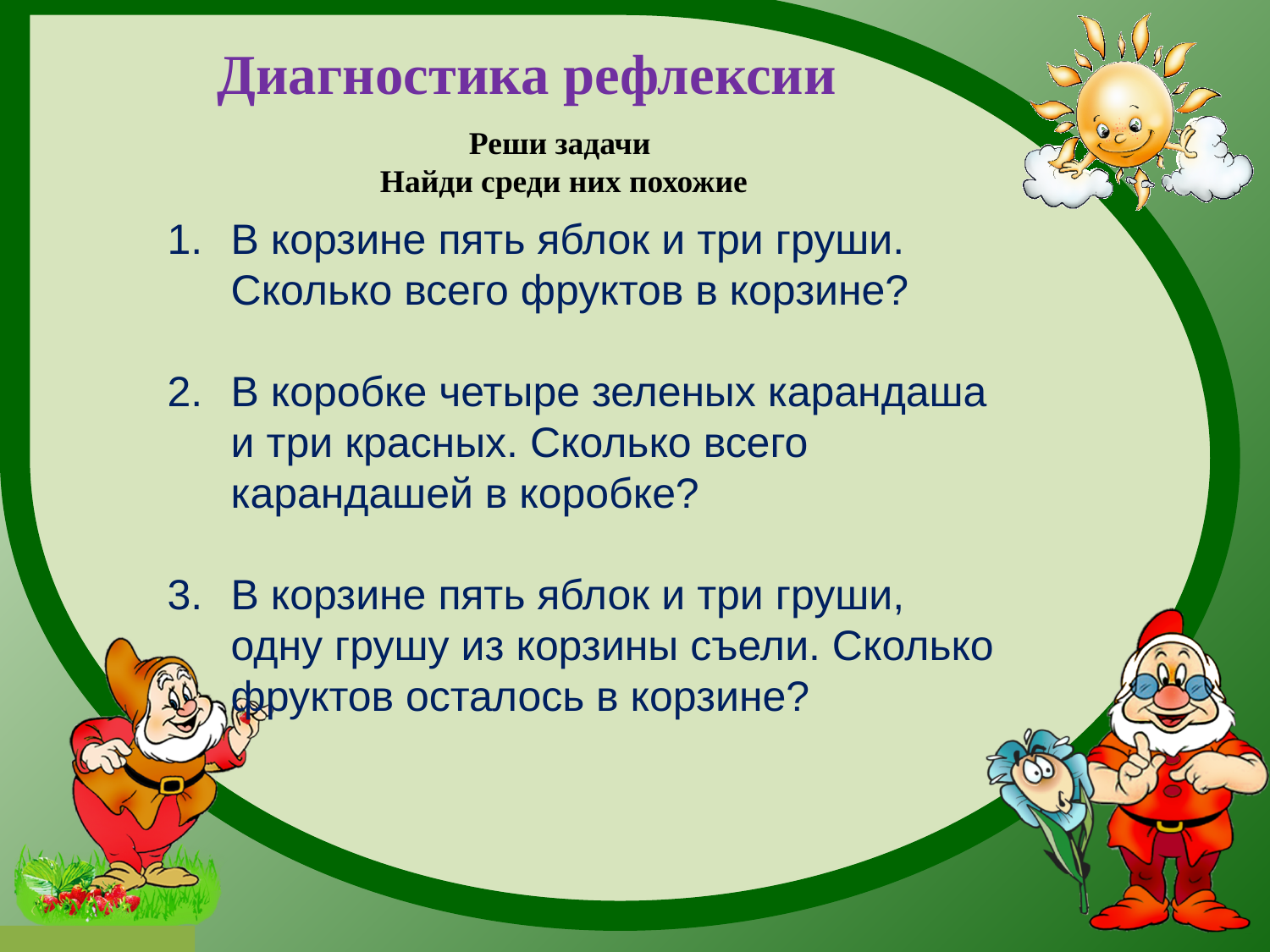

Диагностика рефлексии
Реши задачи
 Найди среди них похожие
В корзине пять яблок и три груши. Сколько всего фруктов в корзине?

В коробке четыре зеленых карандаша и три красных. Сколько всего карандашей в коробке?

В корзине пять яблок и три груши, одну грушу из корзины съели. Сколько фруктов осталось в корзине?